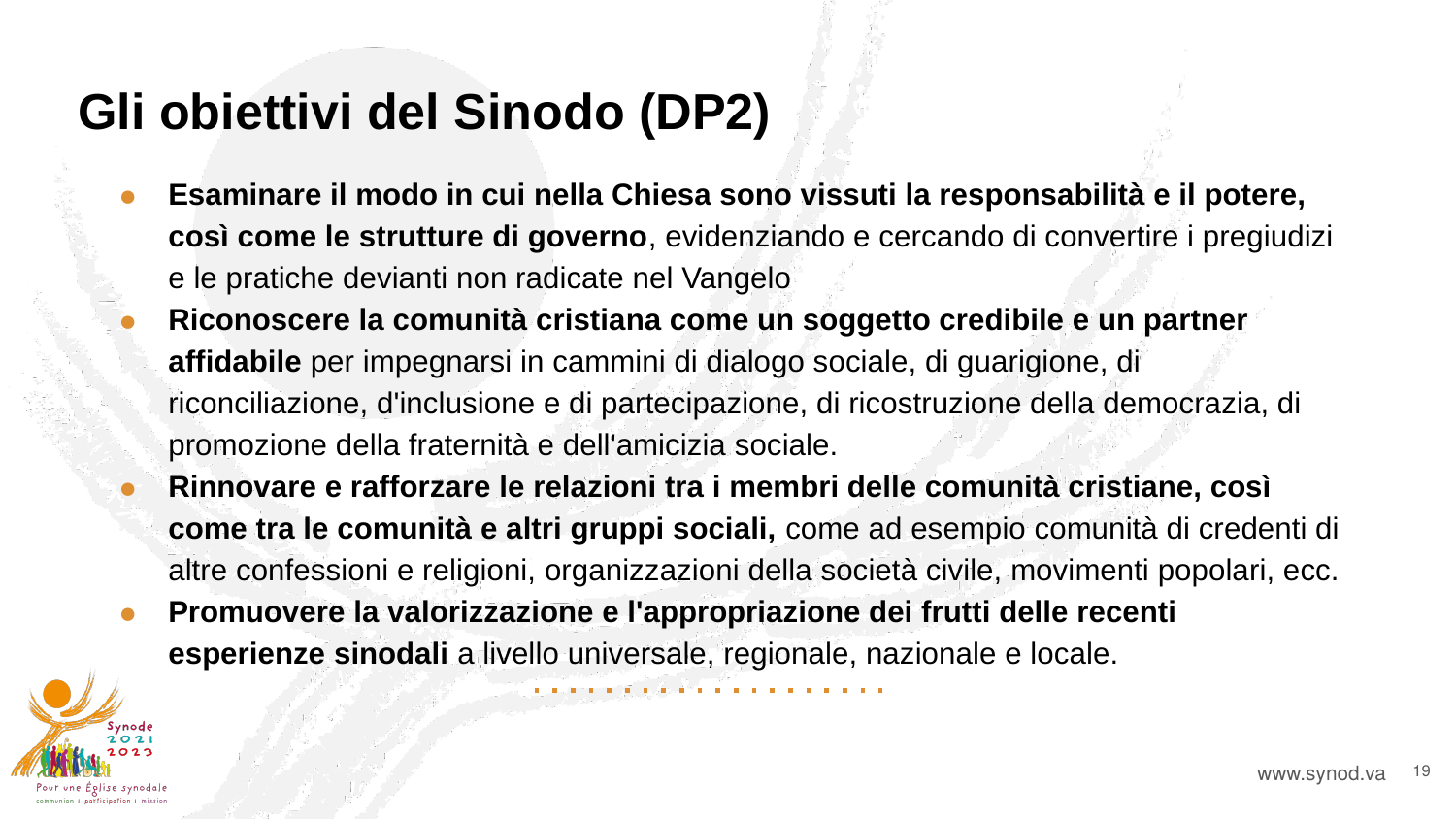

# Gli obiettivi del Sinodo (DP2)
Esaminare il modo in cui nella Chiesa sono vissuti la responsabilità e il potere, così come le strutture di governo, evidenziando e cercando di convertire i pregiudizi e le pratiche devianti non radicate nel Vangelo
Riconoscere la comunità cristiana come un soggetto credibile e un partner affidabile per impegnarsi in cammini di dialogo sociale, di guarigione, di riconciliazione, d'inclusione e di partecipazione, di ricostruzione della democrazia, di promozione della fraternità e dell'amicizia sociale.
Rinnovare e rafforzare le relazioni tra i membri delle comunità cristiane, così come tra le comunità e altri gruppi sociali, come ad esempio comunità di credenti di altre confessioni e religioni, organizzazioni della società civile, movimenti popolari, ecc.
Promuovere la valorizzazione e l'appropriazione dei frutti delle recenti esperienze sinodali a livello universale, regionale, nazionale e locale.

19